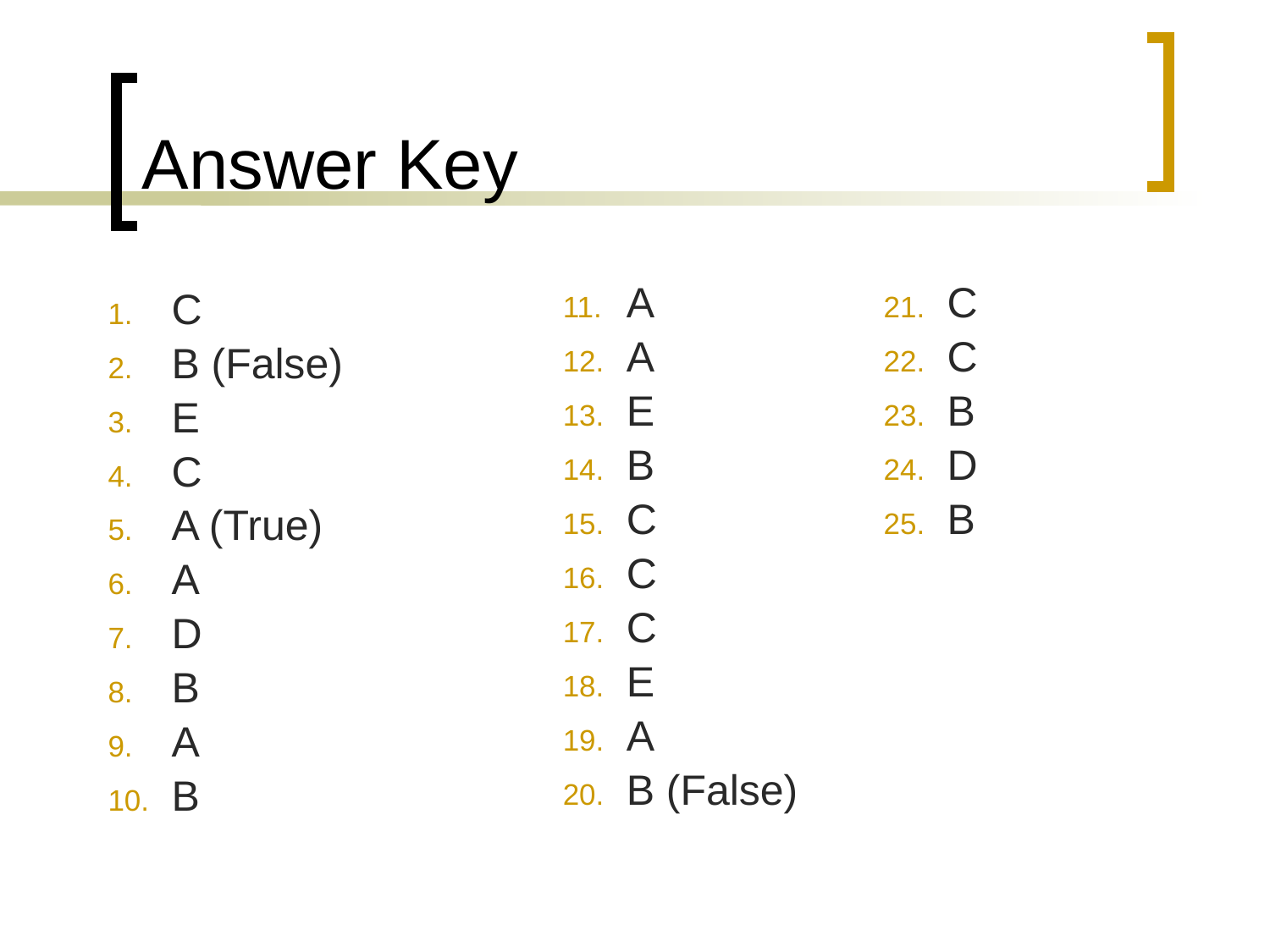

# Answer Key

C
B (False)
E
C
A (True)
A
D
B
A
B

A
A
E
B
C
C
C
E
A
B (False)

C
C
B
D
B